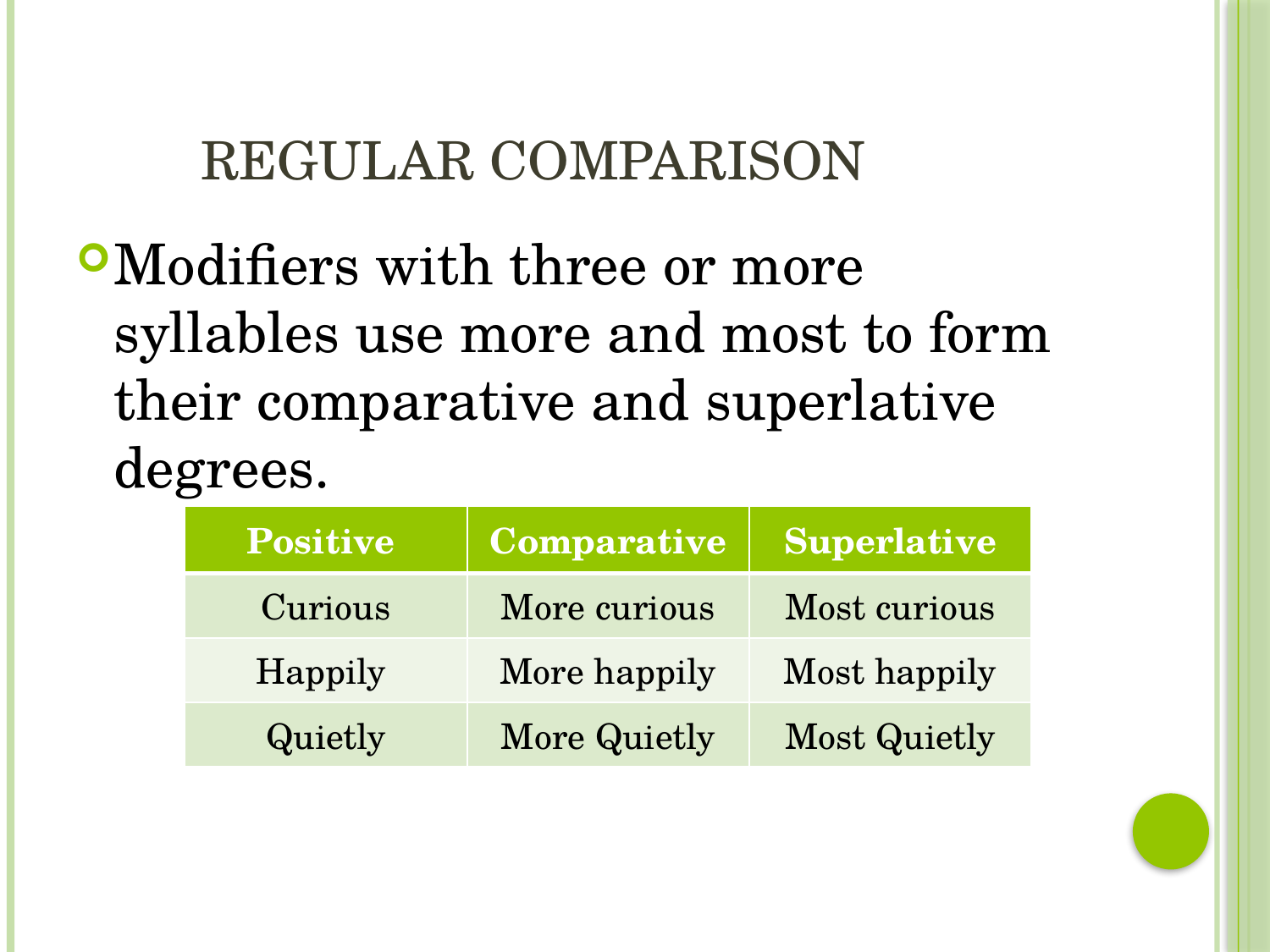

# Regular Comparison
Modifiers with three or more syllables use more and most to form their comparative and superlative degrees.

| Positive | Comparative | Superlative |
| --- | --- | --- |
| Curious | More curious | Most curious |
| Happily | More happily | Most happily |
| Quietly | More Quietly | Most Quietly |